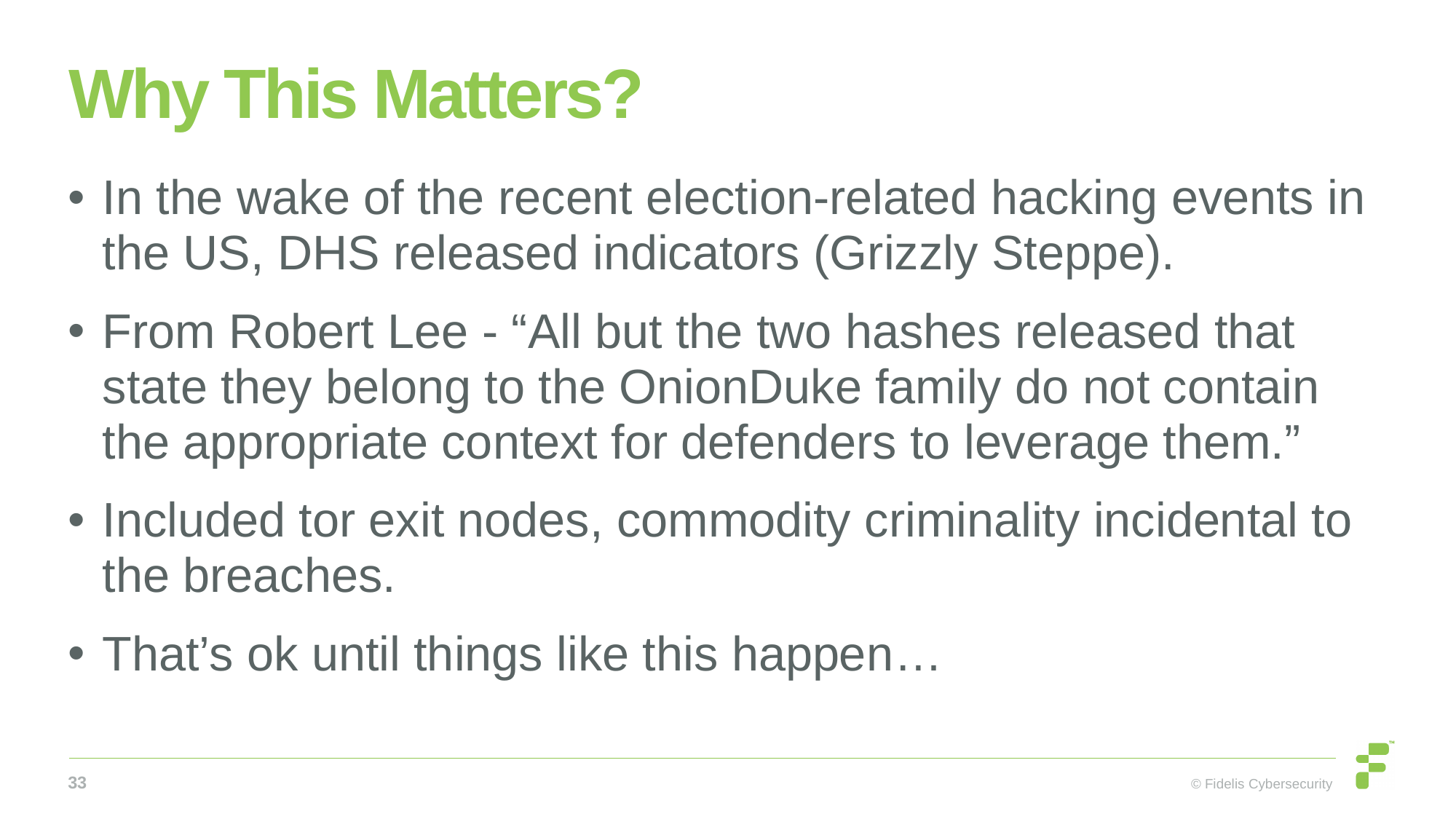

# Why This Matters?
In the wake of the recent election-related hacking events in the US, DHS released indicators (Grizzly Steppe).
From Robert Lee - “All but the two hashes released that state they belong to the OnionDuke family do not contain the appropriate context for defenders to leverage them.”
Included tor exit nodes, commodity criminality incidental to the breaches.
That’s ok until things like this happen…
33